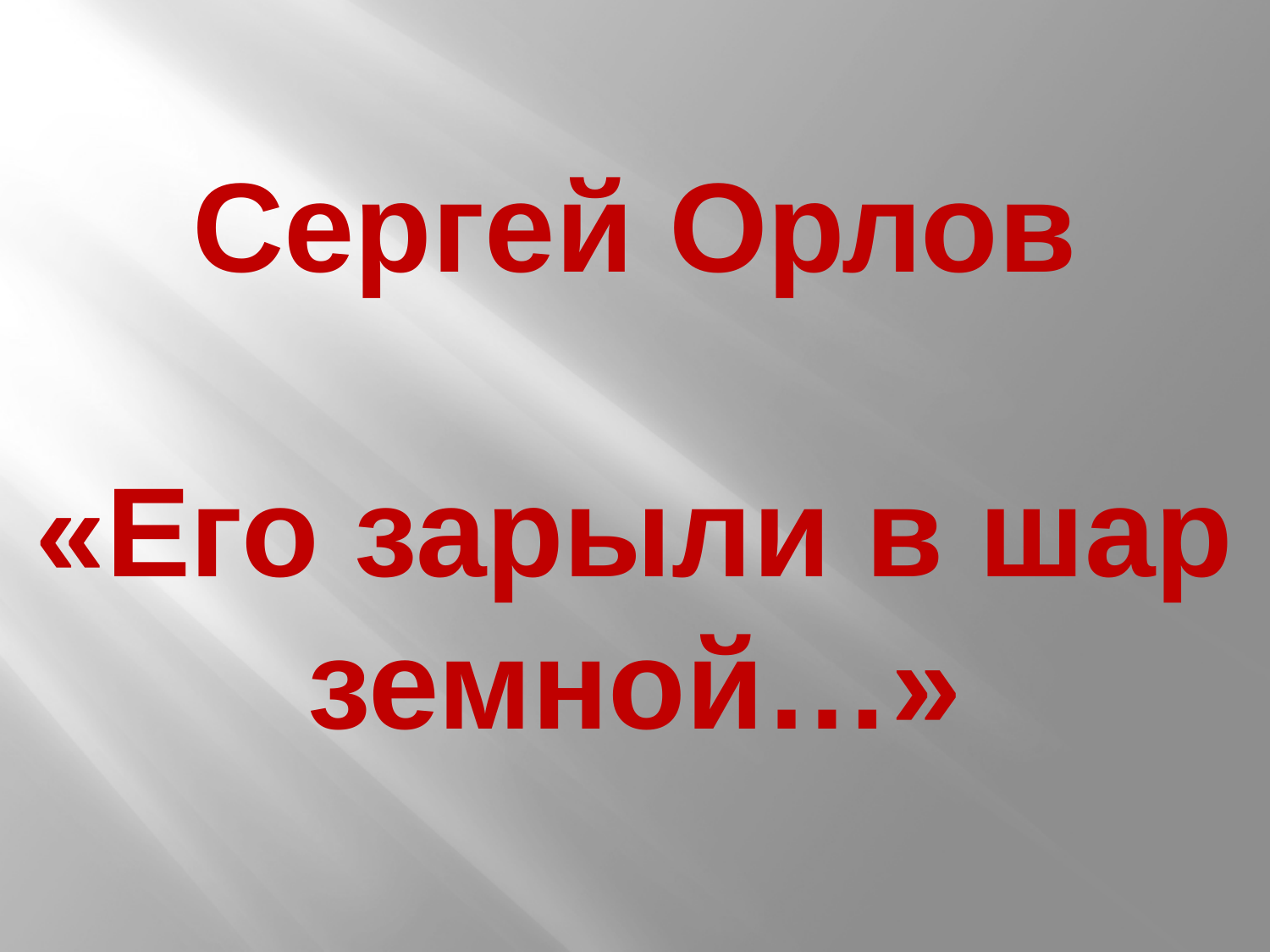

Сергей Орлов

«Его зарыли в шар земной…»